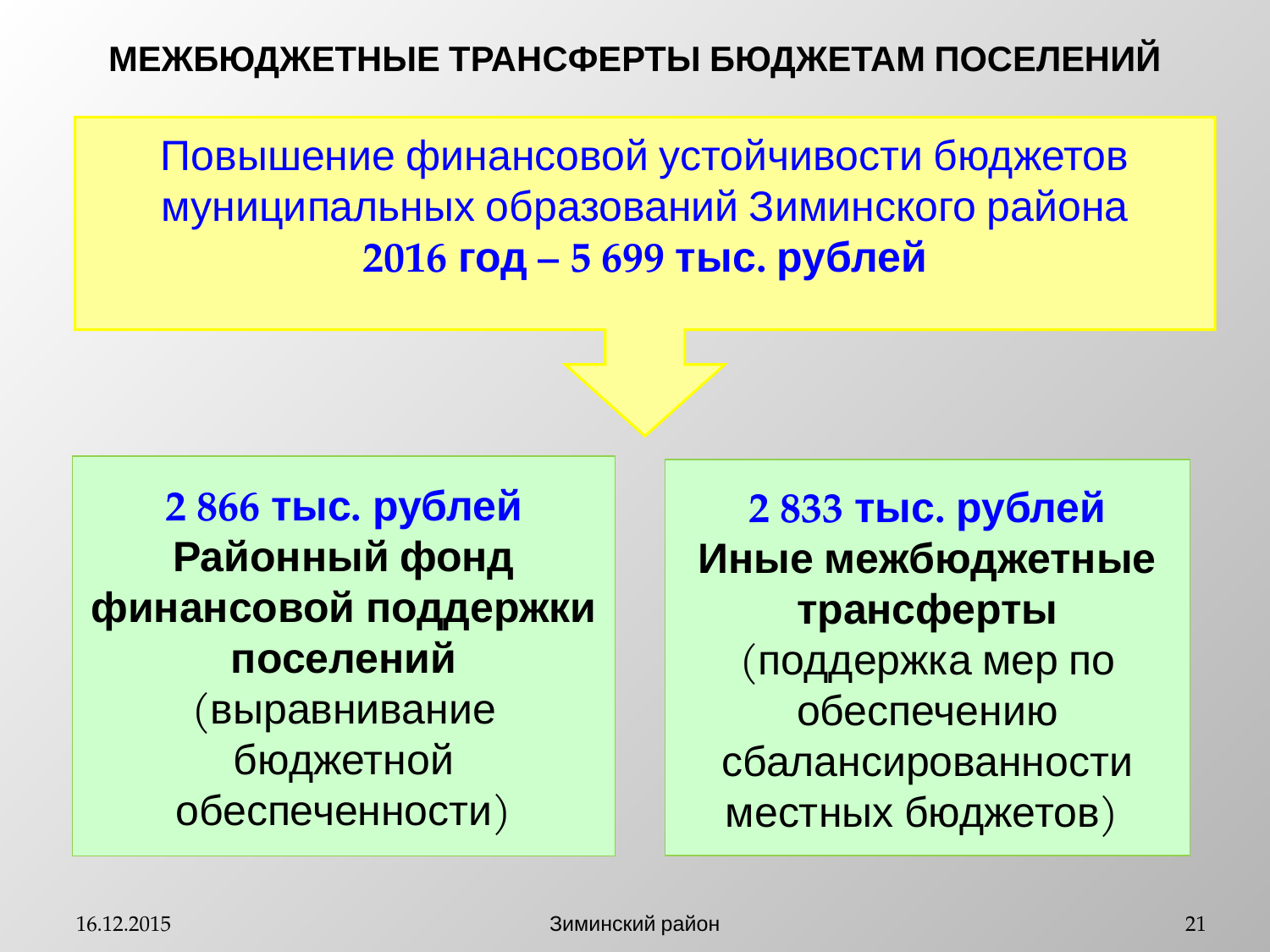

МЕЖБЮДЖЕТНЫЕ ТРАНСФЕРТЫ БЮДЖЕТАМ ПОСЕЛЕНИЙ
Повышение финансовой устойчивости бюджетов муниципальных образований Зиминского района
2016 год – 5 699 тыс. рублей

2 866 тыс. рублей
Районный фонд финансовой поддержки поселений
(выравнивание бюджетной обеспеченности)

2 833 тыс. рублей
Иные межбюджетные трансферты
(поддержка мер по обеспечению сбалансированности местных бюджетов)

16.12.2015
Зиминский район
21